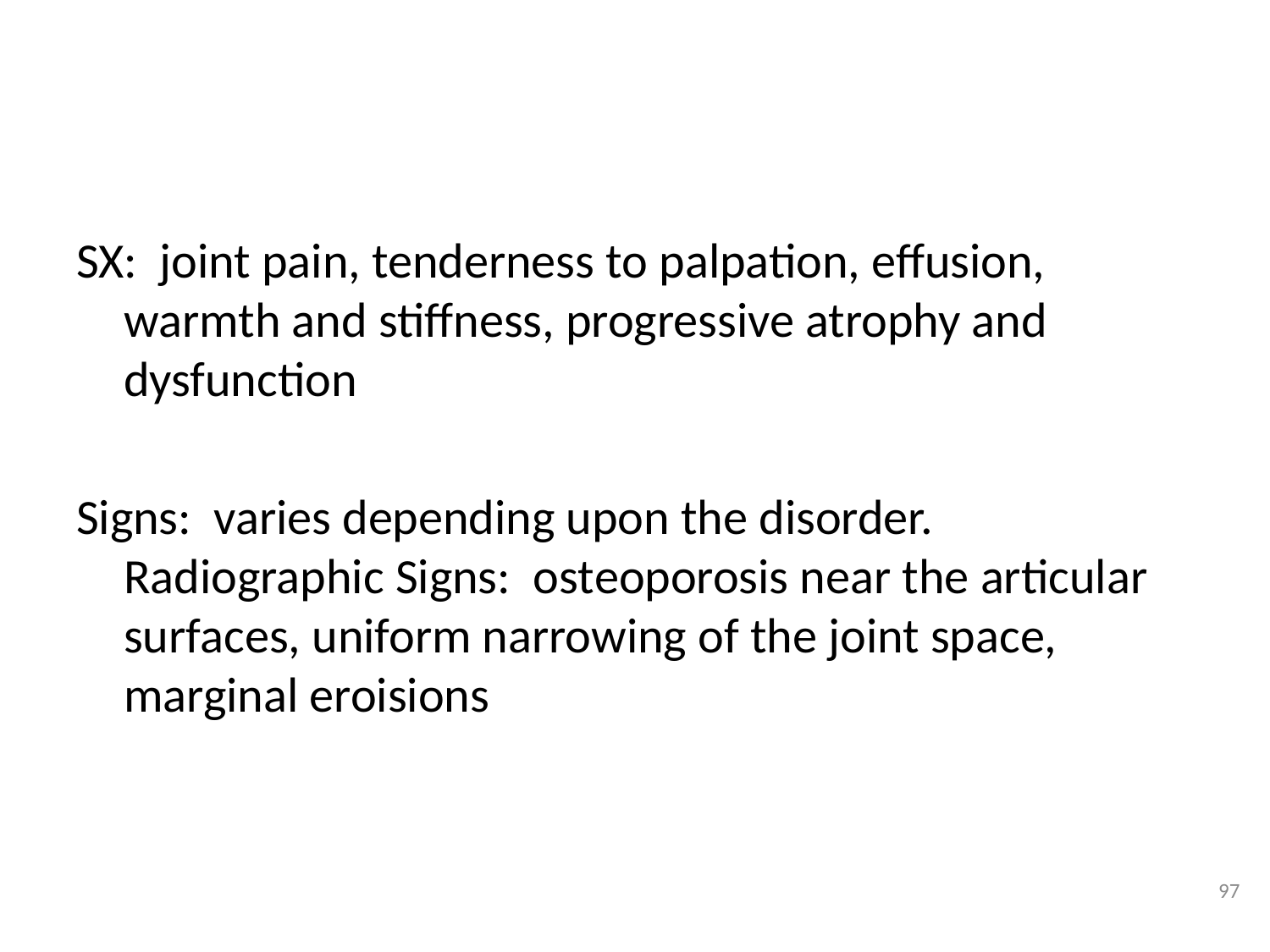

#
SX:  joint pain, tenderness to palpation, effusion, warmth and stiffness, progressive atrophy and dysfunction

Signs:  varies depending upon the disorder.
Radiographic Signs:  osteoporosis near the articular surfaces, uniform narrowing of the joint space, marginal eroisions
97